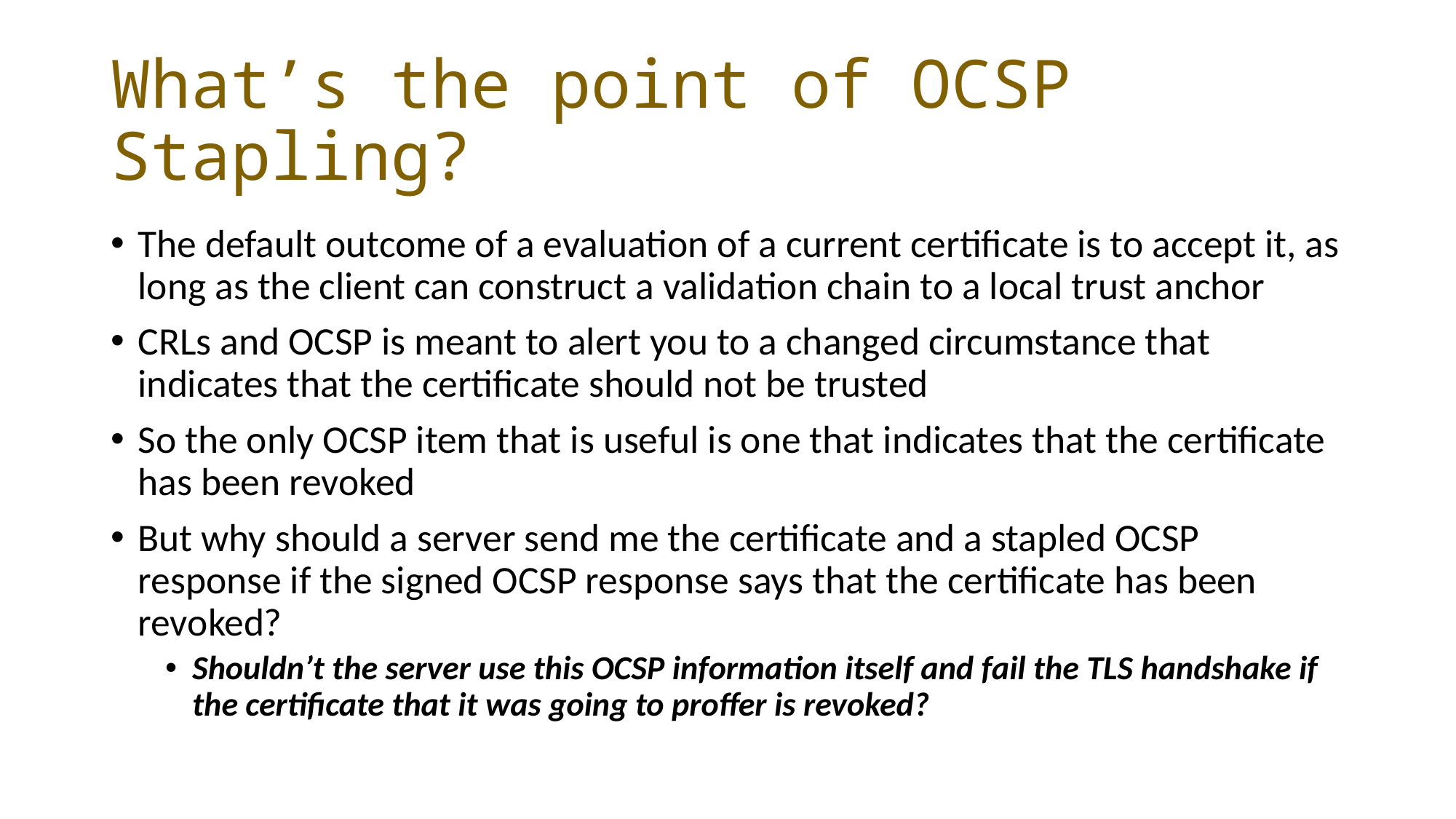

# What’s the point of OCSP Stapling?
The default outcome of a evaluation of a current certificate is to accept it, as long as the client can construct a validation chain to a local trust anchor
CRLs and OCSP is meant to alert you to a changed circumstance that indicates that the certificate should not be trusted
So the only OCSP item that is useful is one that indicates that the certificate has been revoked
But why should a server send me the certificate and a stapled OCSP response if the signed OCSP response says that the certificate has been revoked?
Shouldn’t the server use this OCSP information itself and fail the TLS handshake if the certificate that it was going to proffer is revoked?